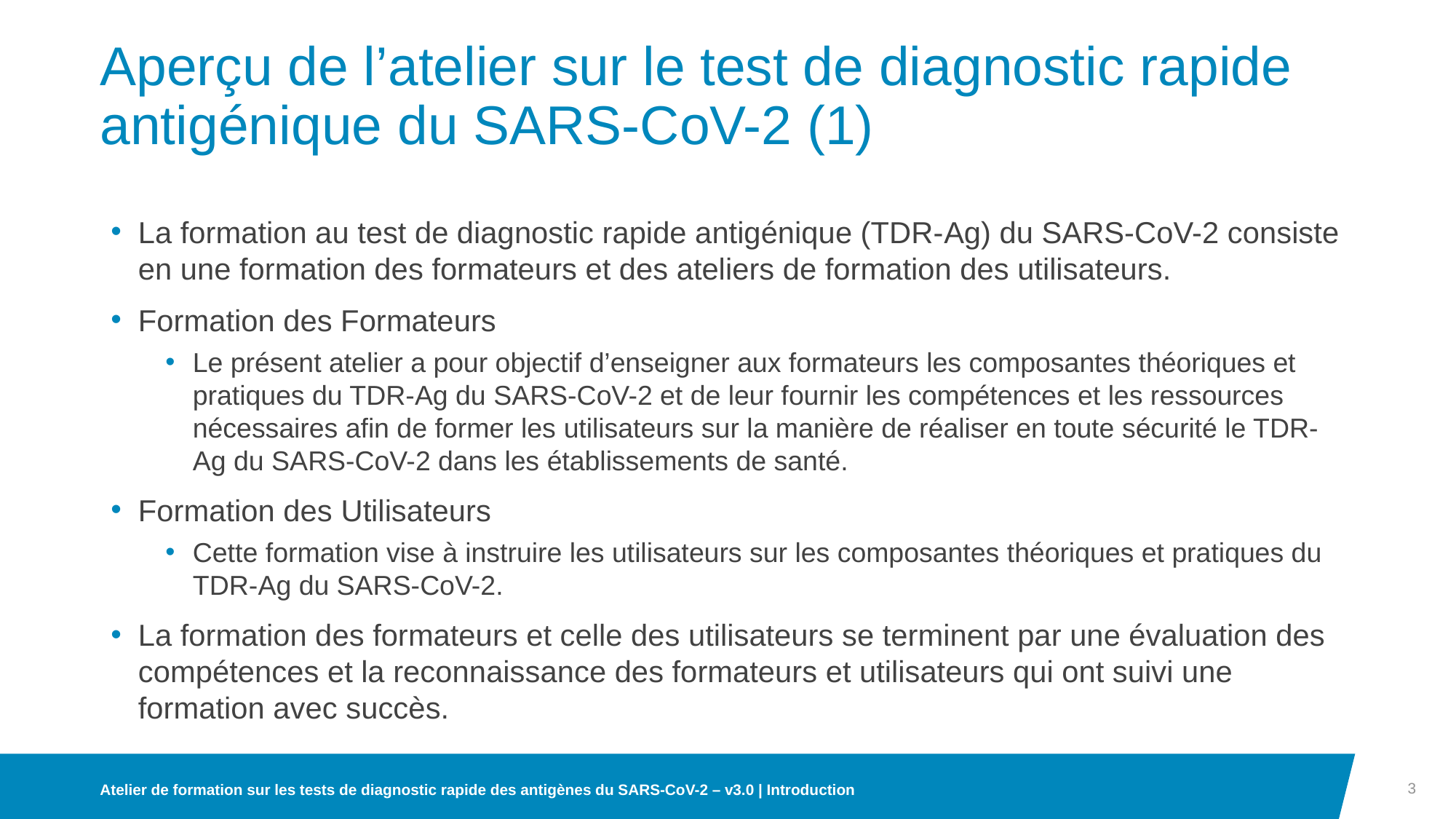

# Aperçu de l’atelier sur le test de diagnostic rapide antigénique du SARS-CoV-2 (1)
La formation au test de diagnostic rapide antigénique (TDR-Ag) du SARS-CoV-2 consiste en une formation des formateurs et des ateliers de formation des utilisateurs.
Formation des Formateurs
Le présent atelier a pour objectif d’enseigner aux formateurs les composantes théoriques et pratiques du TDR-Ag du SARS-CoV-2 et de leur fournir les compétences et les ressources nécessaires afin de former les utilisateurs sur la manière de réaliser en toute sécurité le TDR-Ag du SARS-CoV-2 dans les établissements de santé.
Formation des Utilisateurs
Cette formation vise à instruire les utilisateurs sur les composantes théoriques et pratiques du TDR-Ag du SARS-CoV-2.
La formation des formateurs et celle des utilisateurs se terminent par une évaluation des compétences et la reconnaissance des formateurs et utilisateurs qui ont suivi une formation avec succès.

3
Atelier de formation sur les tests de diagnostic rapide des antigènes du SARS-CoV-2 – v3.0 | Introduction